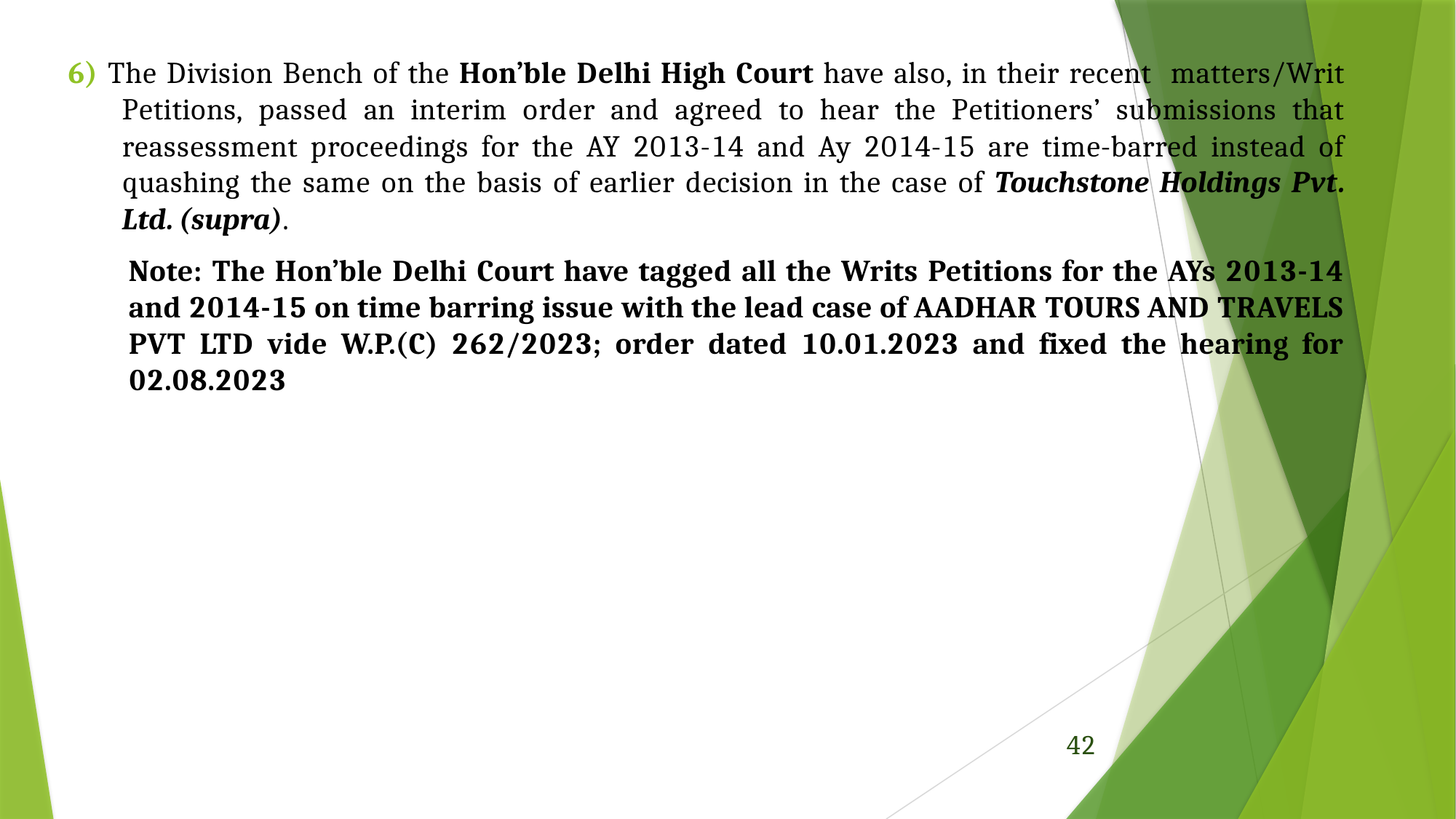

6) The Division Bench of the Hon’ble Delhi High Court have also, in their recent  matters/Writ Petitions, passed an interim order and agreed to hear the Petitioners’ submissions that reassessment proceedings for the AY 2013-14 and Ay 2014-15 are time-barred instead of quashing the same on the basis of earlier decision in the case of Touchstone Holdings Pvt. Ltd. (supra).
	Note: The Hon’ble Delhi Court have tagged all the Writs Petitions for the AYs 2013-14 and 2014-15 on time barring issue with the lead case of AADHAR TOURS AND TRAVELS PVT LTD vide W.P.(C) 262/2023; order dated 10.01.2023 and fixed the hearing for 02.08.2023

42